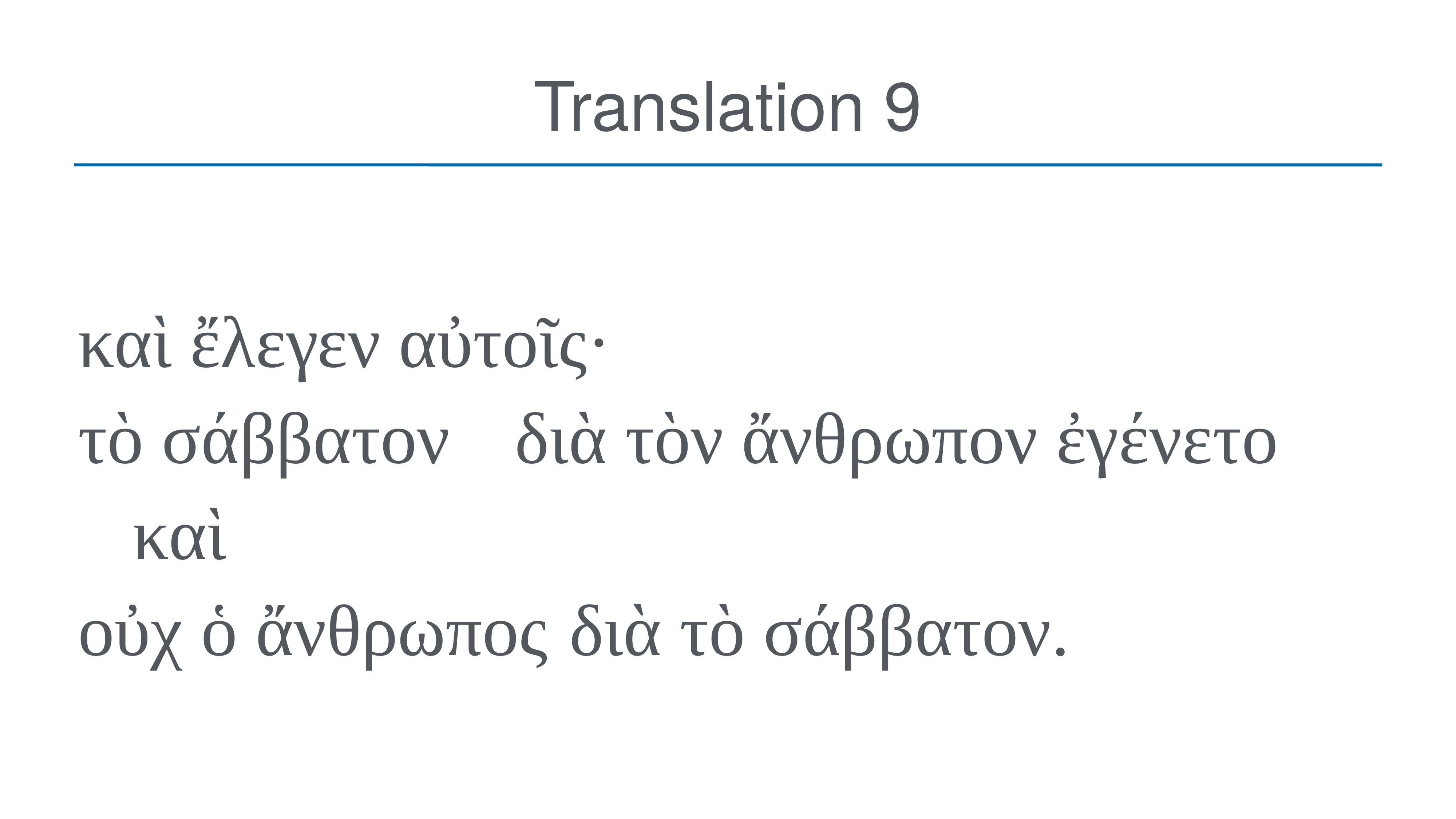

# Translation 9
καὶ ἔλεγεν αὐτοῖς·
τὸ σάββατον 	διὰ τὸν ἄνθρωπον ἐγένετο
	καὶ
οὐχ ὁ ἄνθρωπος 	διὰ τὸ σάββατον.